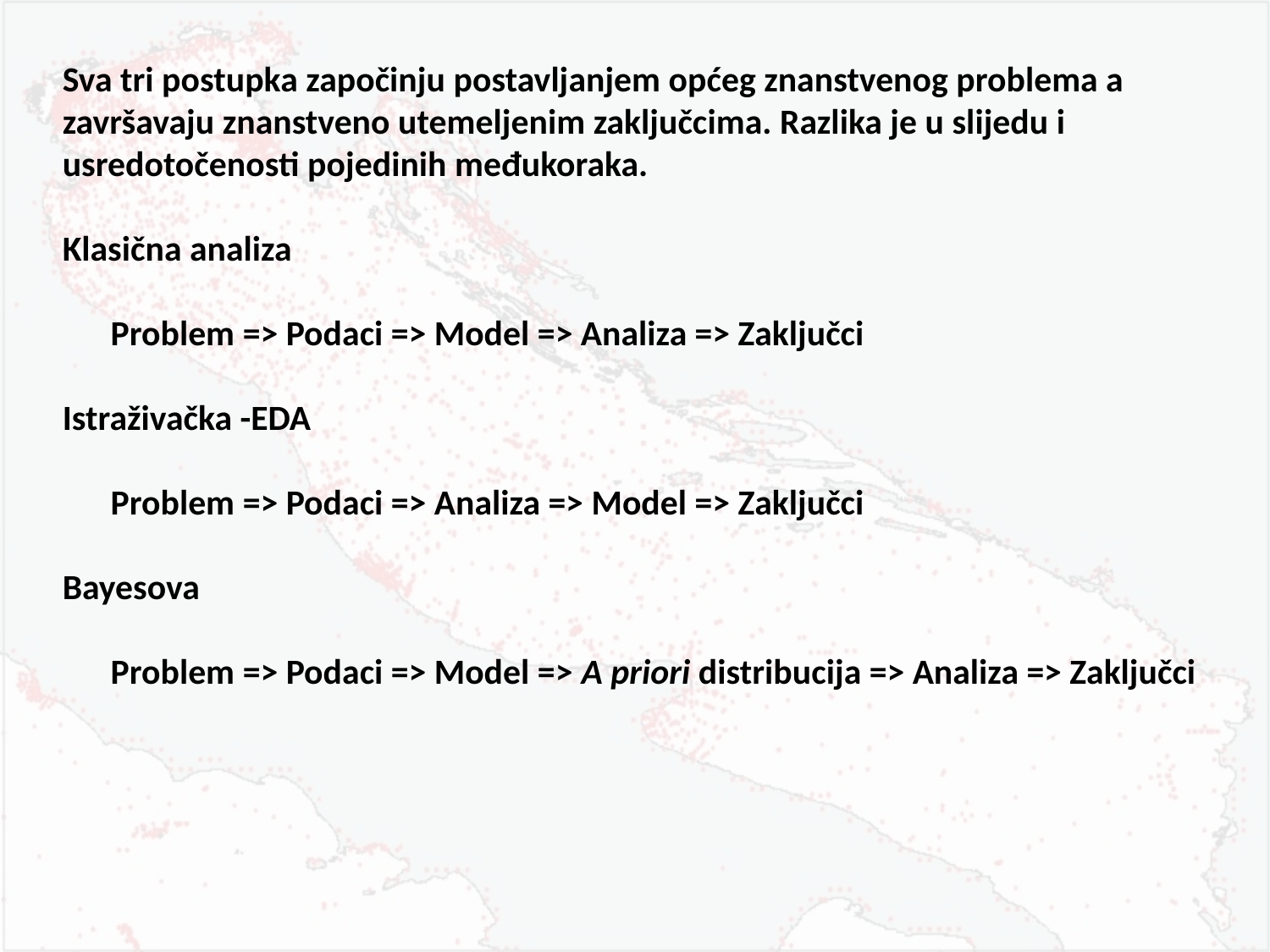

Sva tri postupka započinju postavljanjem općeg znanstvenog problema a završavaju znanstveno utemeljenim zaključcima. Razlika je u slijedu i usredotočenosti pojedinih međukoraka.
Klasična analiza
      Problem => Podaci => Model => Analiza => Zaključci
Istraživačka -EDA
      Problem => Podaci => Analiza => Model => Zaključci
Bayesova
      Problem => Podaci => Model => A priori distribucija => Analiza => Zaključci